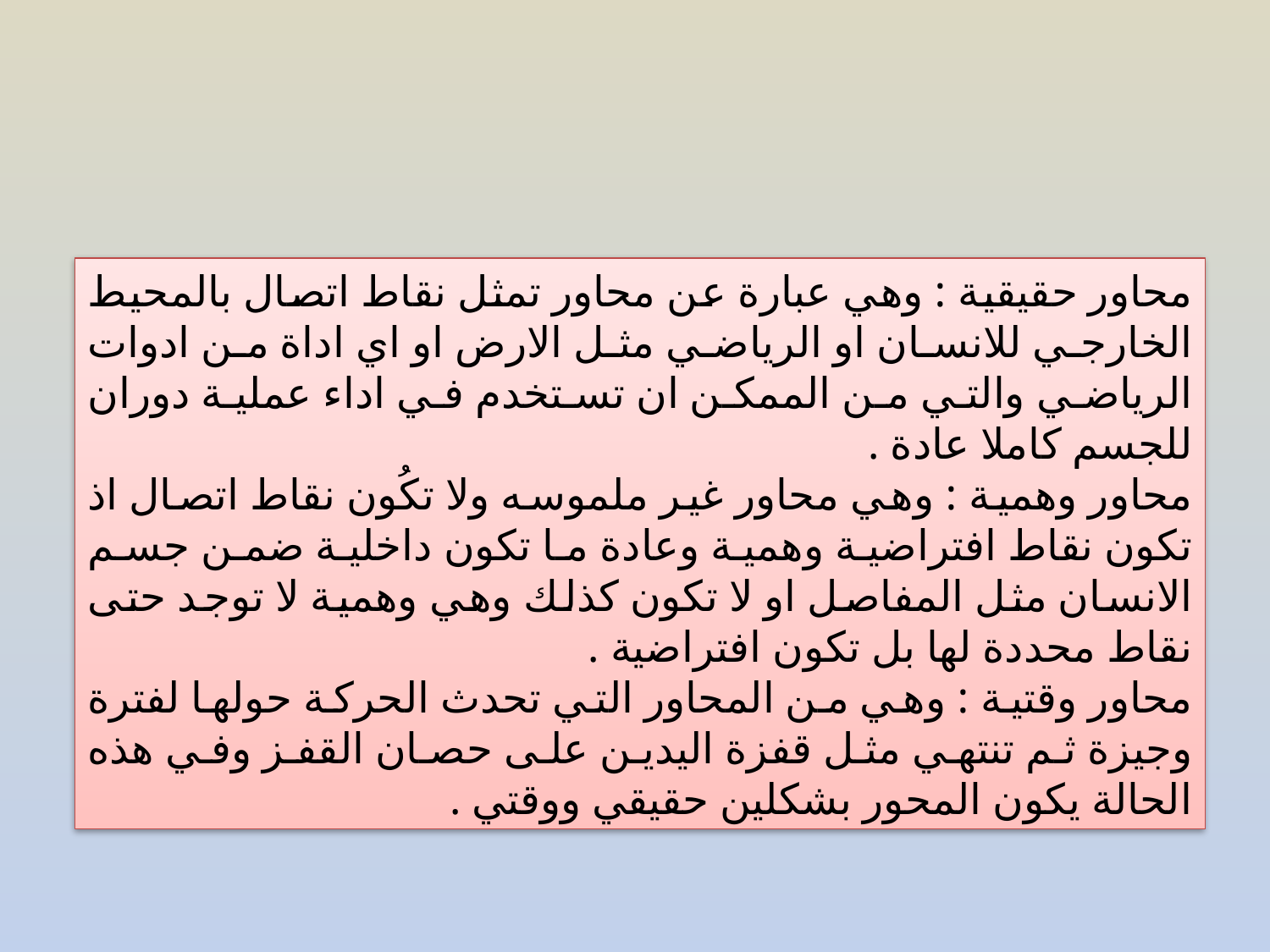

محاور حقيقية : وهي عبارة عن محاور تمثل نقاط اتصال بالمحيط الخارجي للانسان او الرياضي مثل الارض او اي اداة من ادوات الرياضي والتي من الممكن ان تستخدم في اداء عملية دوران للجسم كاملا عادة .
محاور وهمية : وهي محاور غير ملموسه ولا تكُون نقاط اتصال اذ تكون نقاط افتراضية وهمية وعادة ما تكون داخلية ضمن جسم الانسان مثل المفاصل او لا تكون كذلك وهي وهمية لا توجد حتى نقاط محددة لها بل تكون افتراضية .
محاور وقتية : وهي من المحاور التي تحدث الحركة حولها لفترة وجيزة ثم تنتهي مثل قفزة اليدين على حصان القفز وفي هذه الحالة يكون المحور بشكلين حقيقي ووقتي .